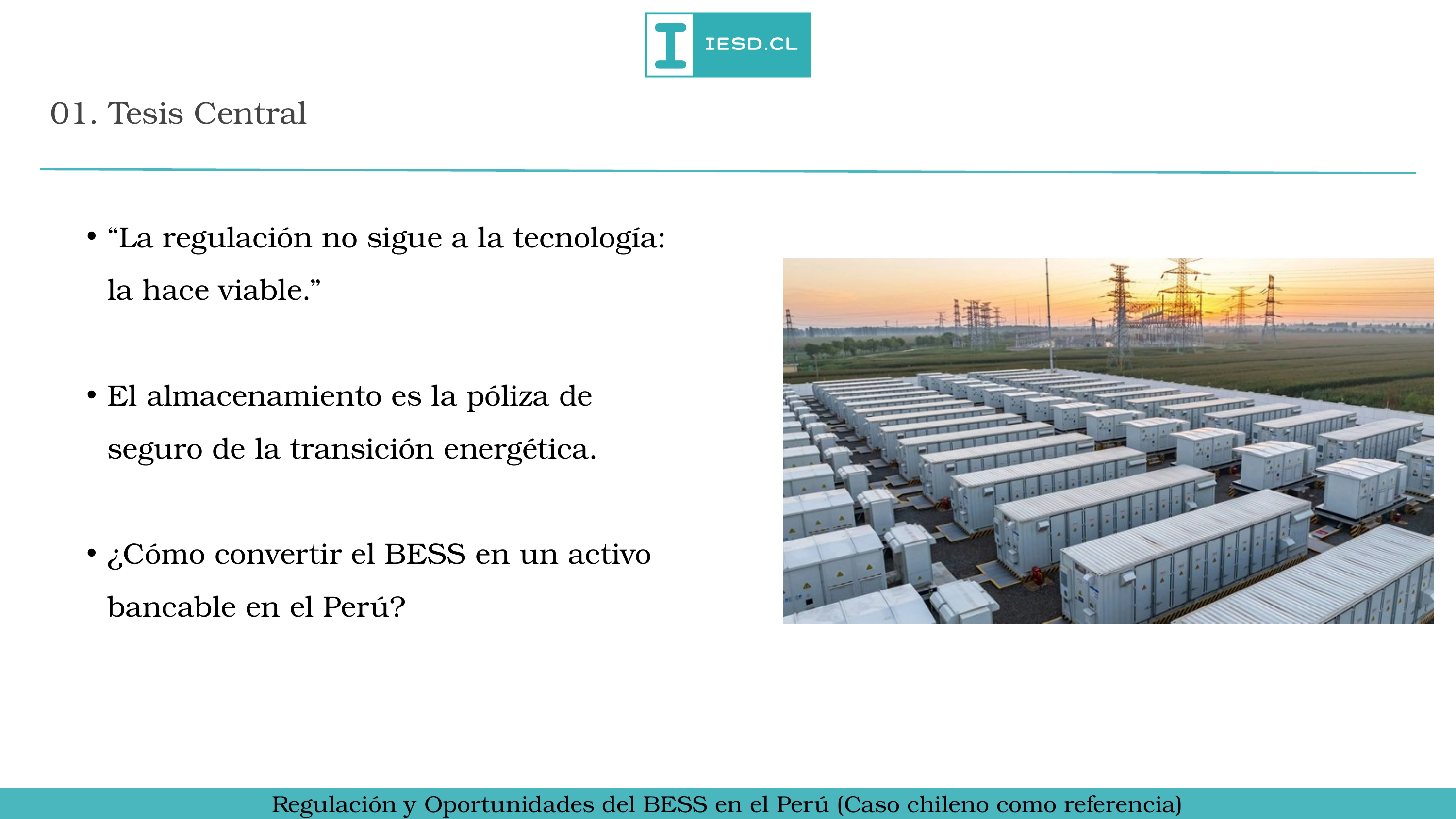

01. Tesis Central

“La regulación no sigue a la tecnología: la hace viable.”

El almacenamiento es la póliza de seguro de la transición energética.

¿Cómo convertir el BESS en un activo bancable en el Perú?

Regulación y Oportunidades del BESS en el Perú (Caso chileno como referencia)